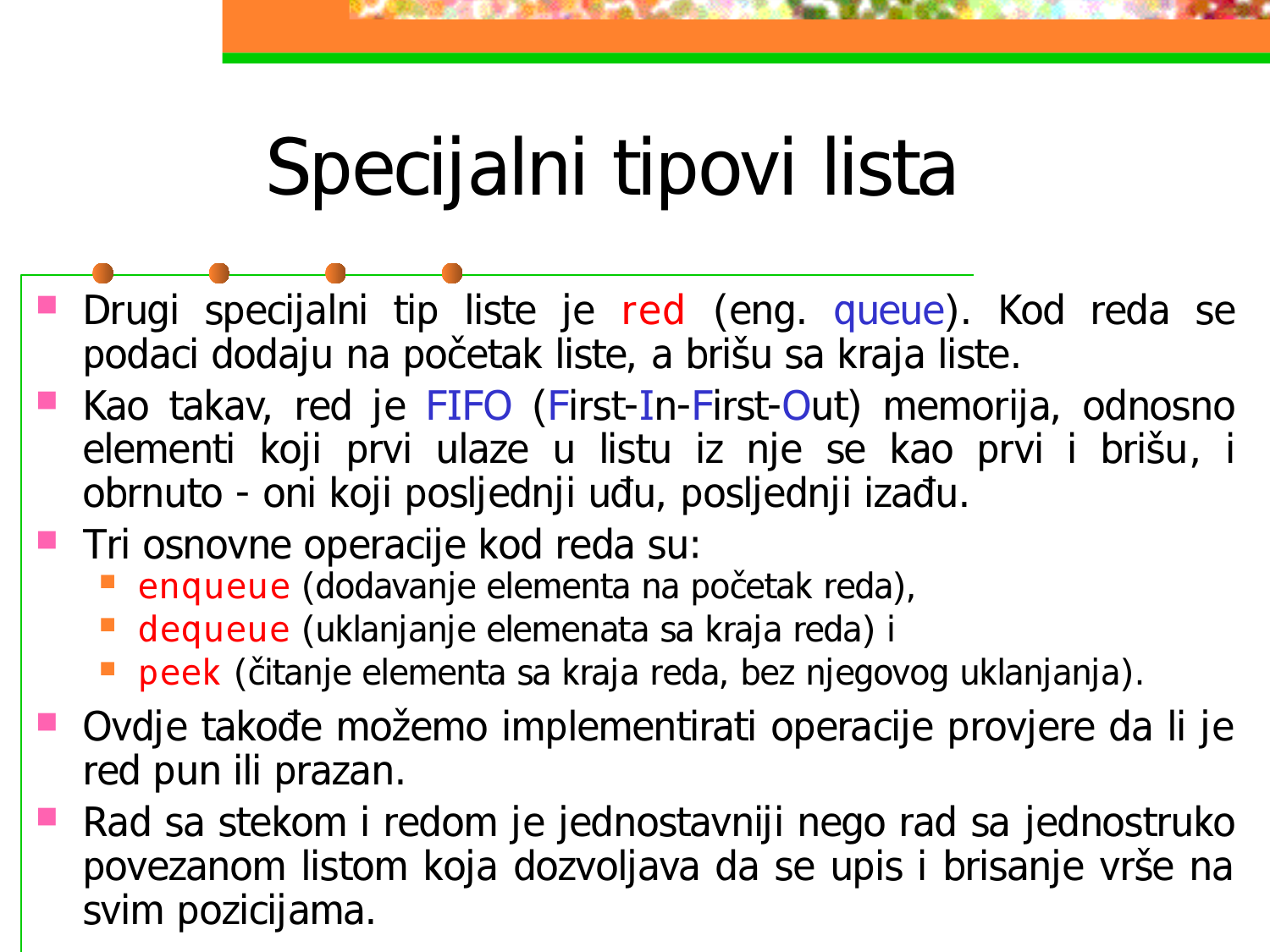

# Specijalni tipovi lista
Drugi specijalni tip liste je red (eng. queue). Kod reda se podaci dodaju na početak liste, a brišu sa kraja liste.
Kao takav, red je FIFO (First-In-First-Out) memorija, odnosno elementi koji prvi ulaze u listu iz nje se kao prvi i brišu, i obrnuto - oni koji posljednji uđu, posljednji izađu.
Tri osnovne operacije kod reda su:
enqueue (dodavanje elementa na početak reda),
dequeue (uklanjanje elemenata sa kraja reda) i
peek (čitanje elementa sa kraja reda, bez njegovog uklanjanja).
Ovdje takođe možemo implementirati operacije provjere da li je red pun ili prazan.
Rad sa stekom i redom je jednostavniji nego rad sa jednostruko povezanom listom koja dozvoljava da se upis i brisanje vrše na svim pozicijama.